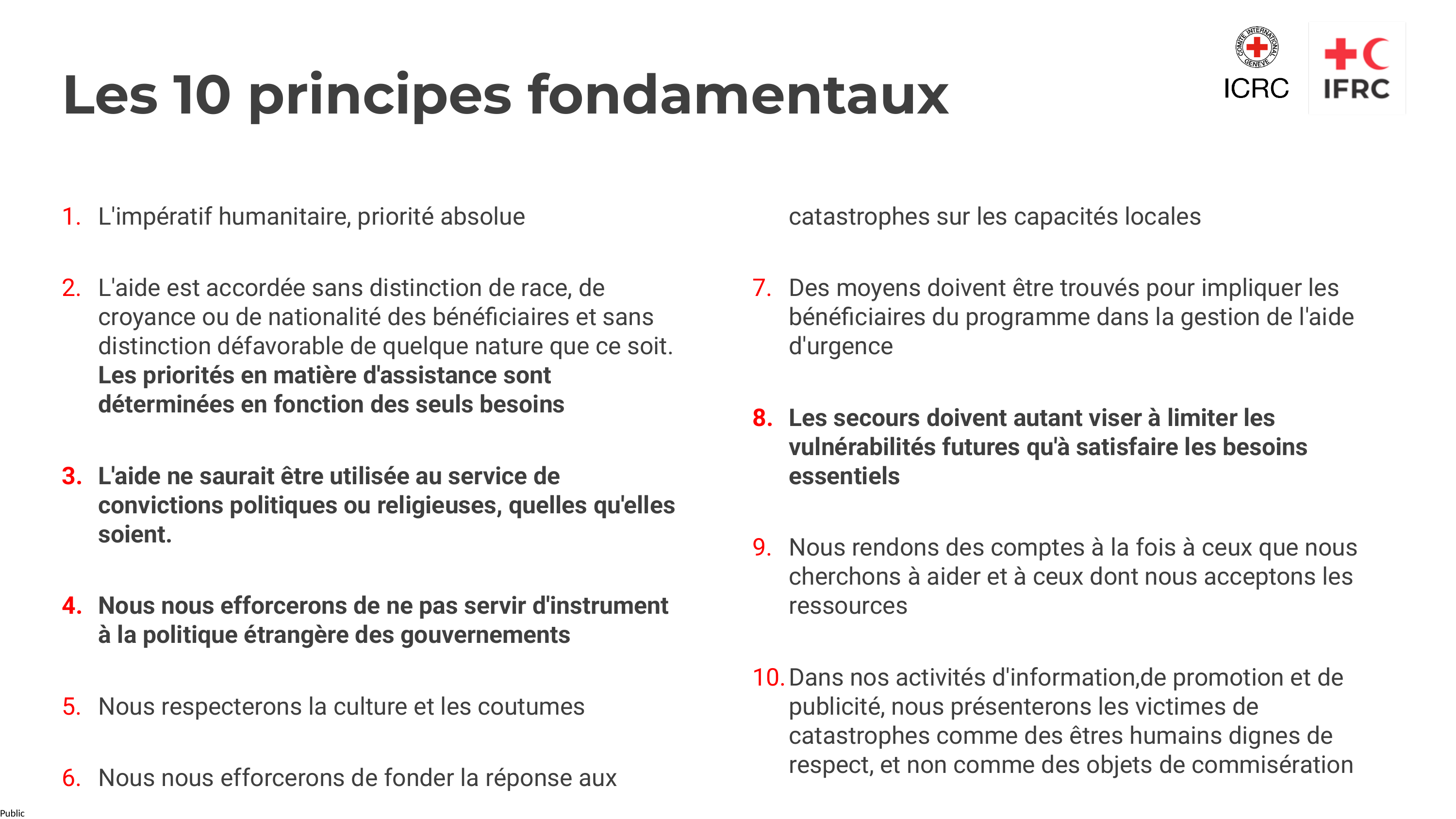

Les 10 principes fondamentaux
L'impératif humanitaire, priorité absolue
L'aide est accordée sans distinction de race, de croyance ou de nationalité des bénéficiaires et sans distinction défavorable de quelque nature que ce soit. Les priorités en matière d'assistance sont déterminées en fonction des seuls besoins
L'aide ne saurait être utilisée au service de convictions politiques ou religieuses, quelles qu'elles soient.
Nous nous efforcerons de ne pas servir d'instrument à la politique étrangère des gouvernements
Nous respecterons la culture et les coutumes
Nous nous efforcerons de fonder la réponse aux catastrophes sur les capacités locales
Des moyens doivent être trouvés pour impliquer les bénéficiaires du programme dans la gestion de l'aide d'urgence
Les secours doivent autant viser à limiter les vulnérabilités futures qu'à satisfaire les besoins essentiels
Nous rendons des comptes à la fois à ceux que nous cherchons à aider et à ceux dont nous acceptons les ressources
Dans nos activités d'information,de promotion et de publicité, nous présenterons les victimes de catastrophes comme des êtres humains dignes de respect, et non comme des objets de commisération